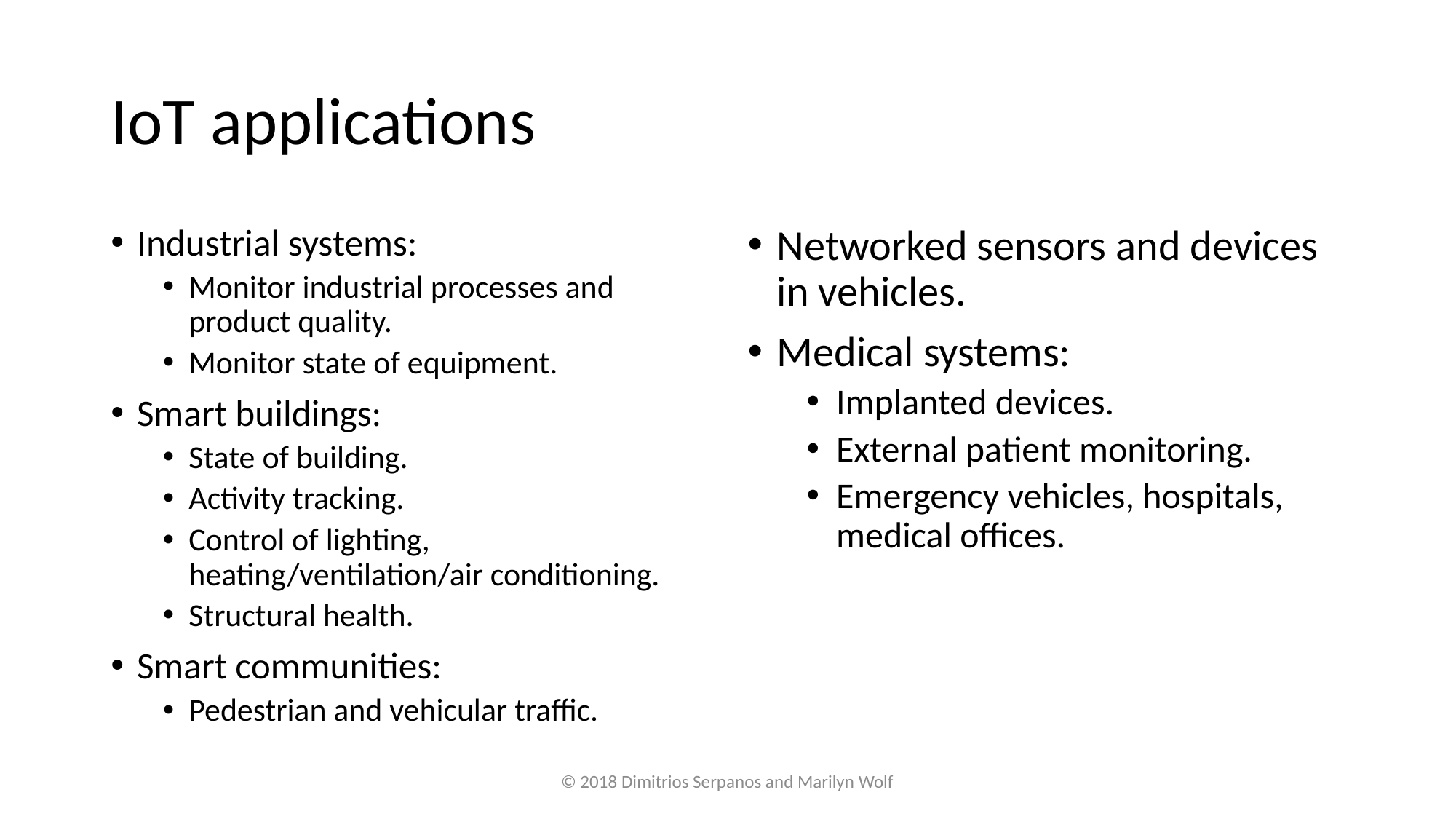

# IoT applications
Industrial systems:
Monitor industrial processes and product quality.
Monitor state of equipment.
Smart buildings:
State of building.
Activity tracking.
Control of lighting, heating/ventilation/air conditioning.
Structural health.
Smart communities:
Pedestrian and vehicular traffic.
Networked sensors and devices in vehicles.
Medical systems:
Implanted devices.
External patient monitoring.
Emergency vehicles, hospitals, medical offices.
© 2018 Dimitrios Serpanos and Marilyn Wolf